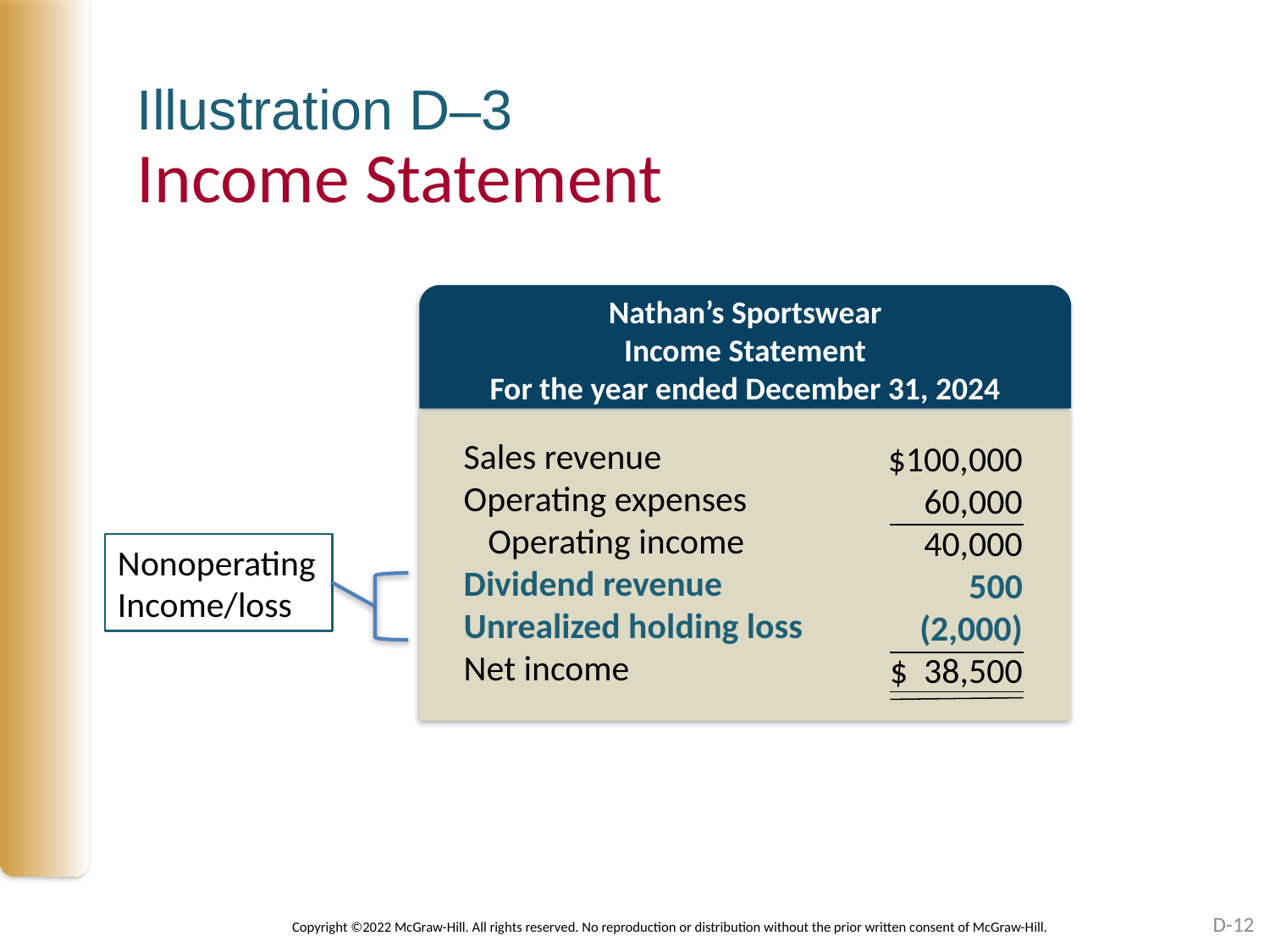

# Illustration D–3 Income Statement

Nathan’s Sportswear
Income Statement
For the year ended December 31, 2024

Sales revenue
Operating expenses
   Operating income
Dividend revenue
Unrealized holding loss
Net income
$100,000
60,000
40,000
500
(2,000)
$  38,500
Nonoperating
Income/loss

D-12
Copyright ©2022 McGraw-Hill. All rights reserved. No reproduction or distribution without the prior written consent of McGraw-Hill.